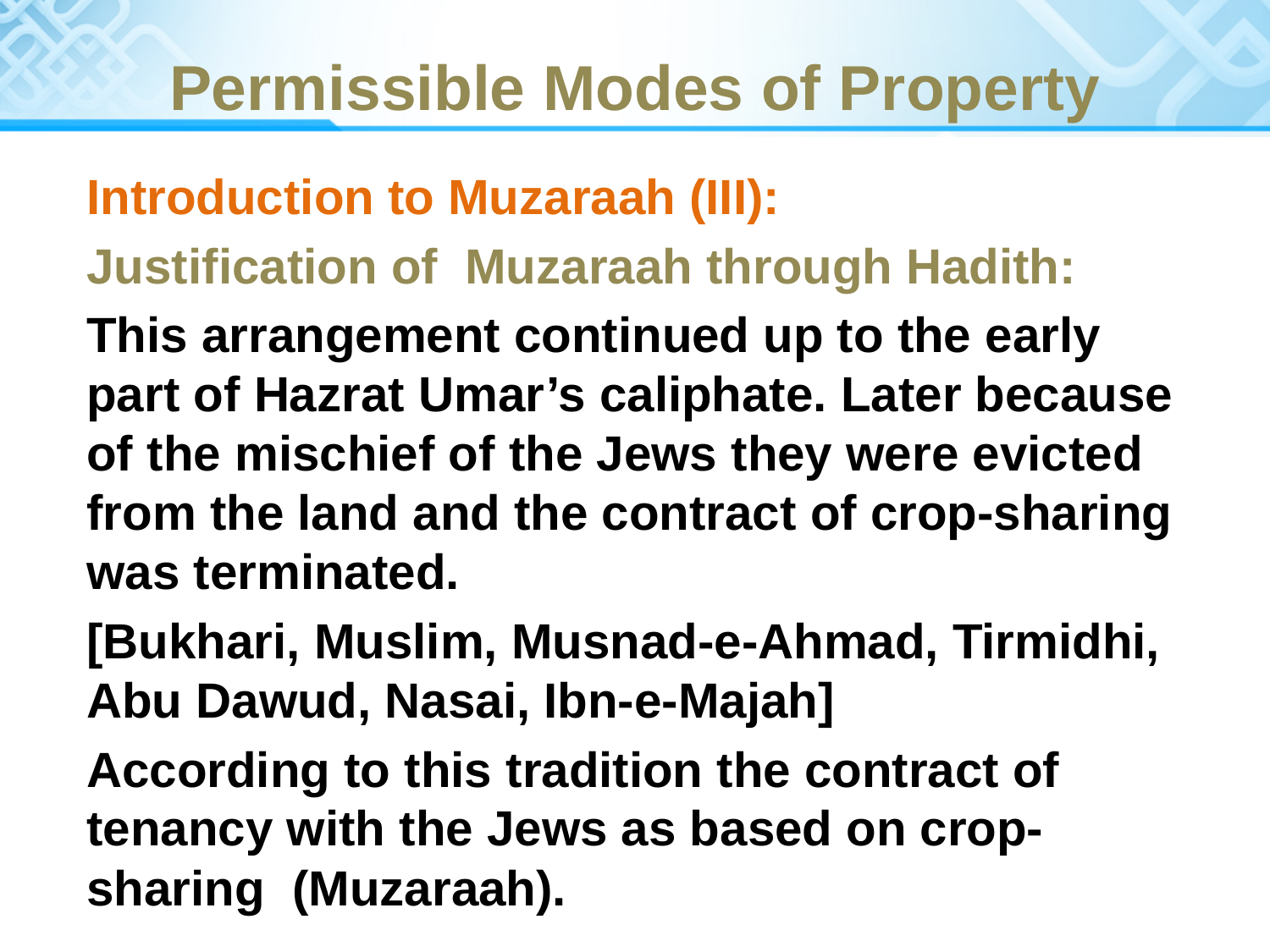

# Permissible Modes of Property

Introduction to Muzaraah (III):
Justification of  Muzaraah through Hadith:
This arrangement continued up to the early part of Hazrat Umar’s caliphate. Later because of the mischief of the Jews they were evicted from the land and the contract of crop-sharing was terminated.
[Bukhari, Muslim, Musnad-e-Ahmad, Tirmidhi, Abu Dawud, Nasai, Ibn-e-Majah]
According to this tradition the contract of tenancy with the Jews as based on crop-sharing  (Muzaraah).